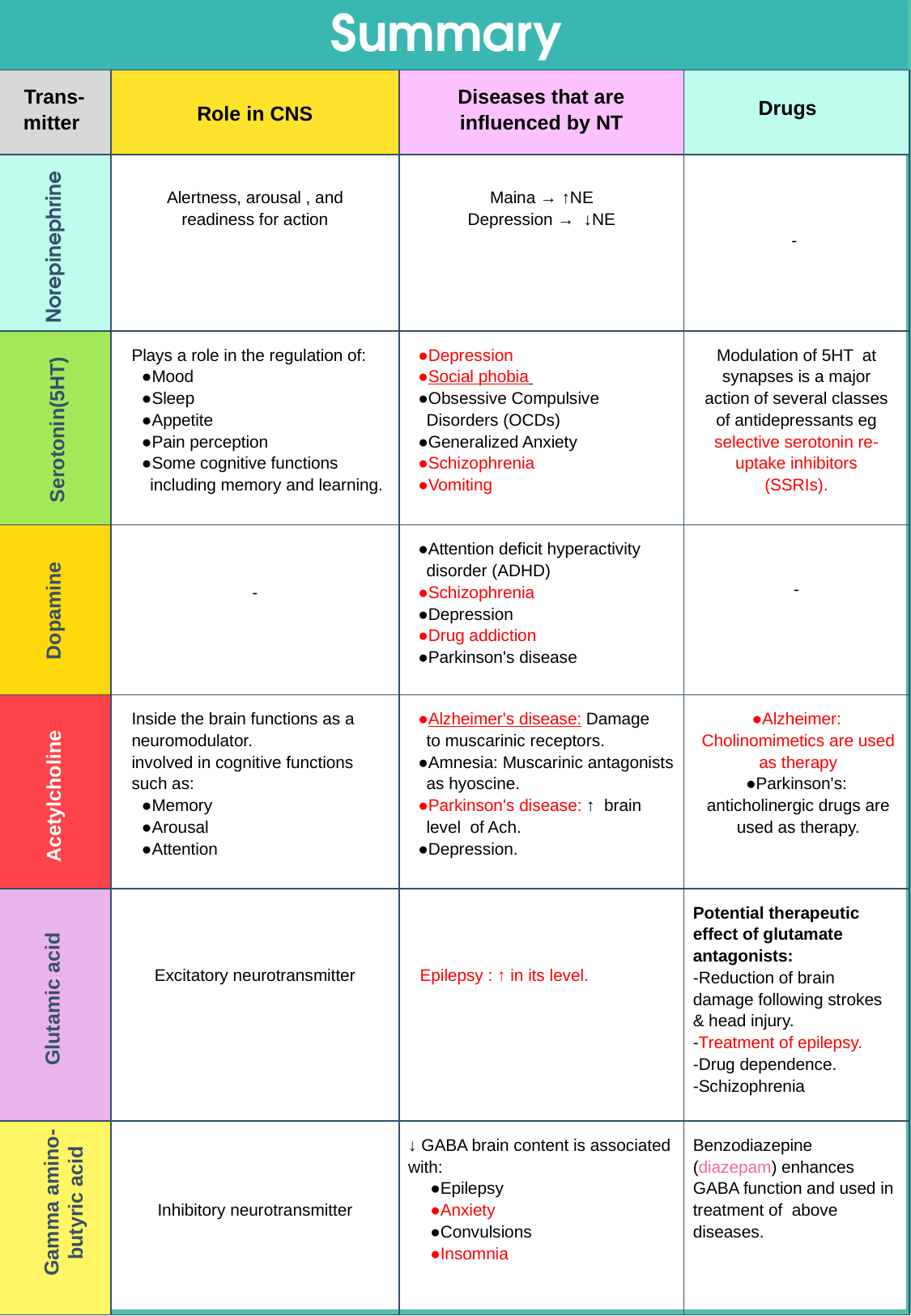

Summary
| Trans- mitter | Role in CNS | Diseases that are influenced by NT | Drugs |
| --- | --- | --- | --- |
|  | Alertness, arousal , and readiness for action | Maina → ↑NE Depression → ↓NE | - |
|  | Plays a role in the regulation of: Mood Sleep Appetite Pain perception Some cognitive functions including memory and learning. | Depression Social phobia Obsessive Compulsive Disorders (OCDs) Generalized Anxiety Schizophrenia Vomiting | Modulation of 5HT at synapses is a major action of several classes of antidepressants eg selective serotonin re-uptake inhibitors (SSRIs). |
|  | - | Attention deficit hyperactivity disorder (ADHD) Schizophrenia Depression Drug addiction Parkinson's disease | - |
|  | Inside the brain functions as a neuromodulator. involved in cognitive functions such as: Memory Arousal Attention | Alzheimer's disease: Damage to muscarinic receptors. Amnesia: Muscarinic antagonists as hyoscine. Parkinson's disease: ↑ brain level of Ach. Depression. | Alzheimer: Cholinomimetics are used as therapy Parkinson's: anticholinergic drugs are used as therapy. |
|  | Excitatory neurotransmitter | Epilepsy : ↑ in its level. | Potential therapeutic effect of glutamate antagonists: -Reduction of brain damage following strokes & head injury. -Treatment of epilepsy. -Drug dependence. -Schizophrenia |
|  | Inhibitory neurotransmitter | ↓ GABA brain content is associated with: Epilepsy Anxiety Convulsions Insomnia | Benzodiazepine (diazepam) enhances GABA function and used in treatment of above diseases. |
Norepinephrine
Serotonin(5HT)
Dopamine
Acetylcholine
Glutamic acid

Gamma amino-
butyric acid